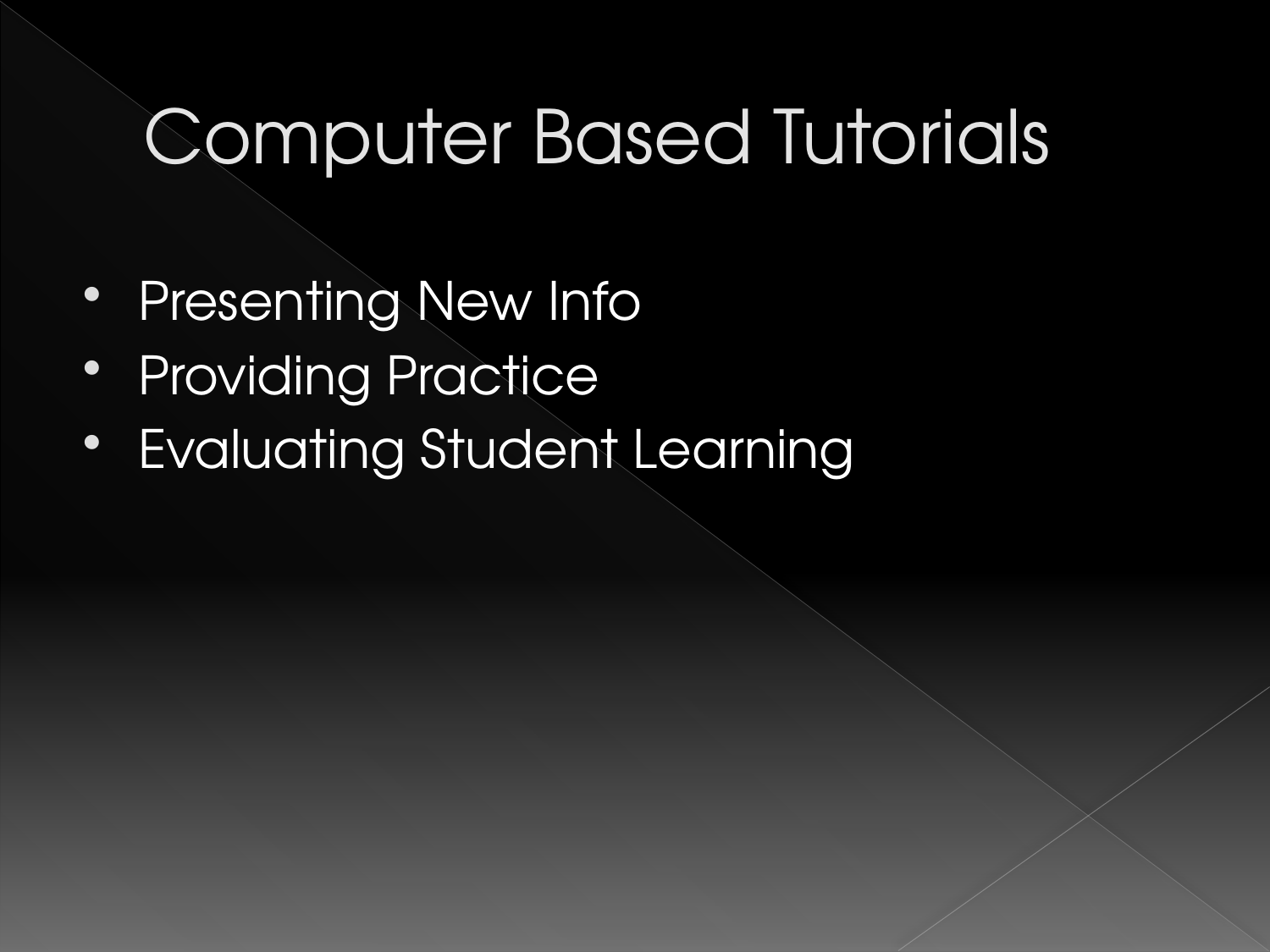

# Computer Based Tutorials
Presenting New Info
Providing Practice
Evaluating Student Learning